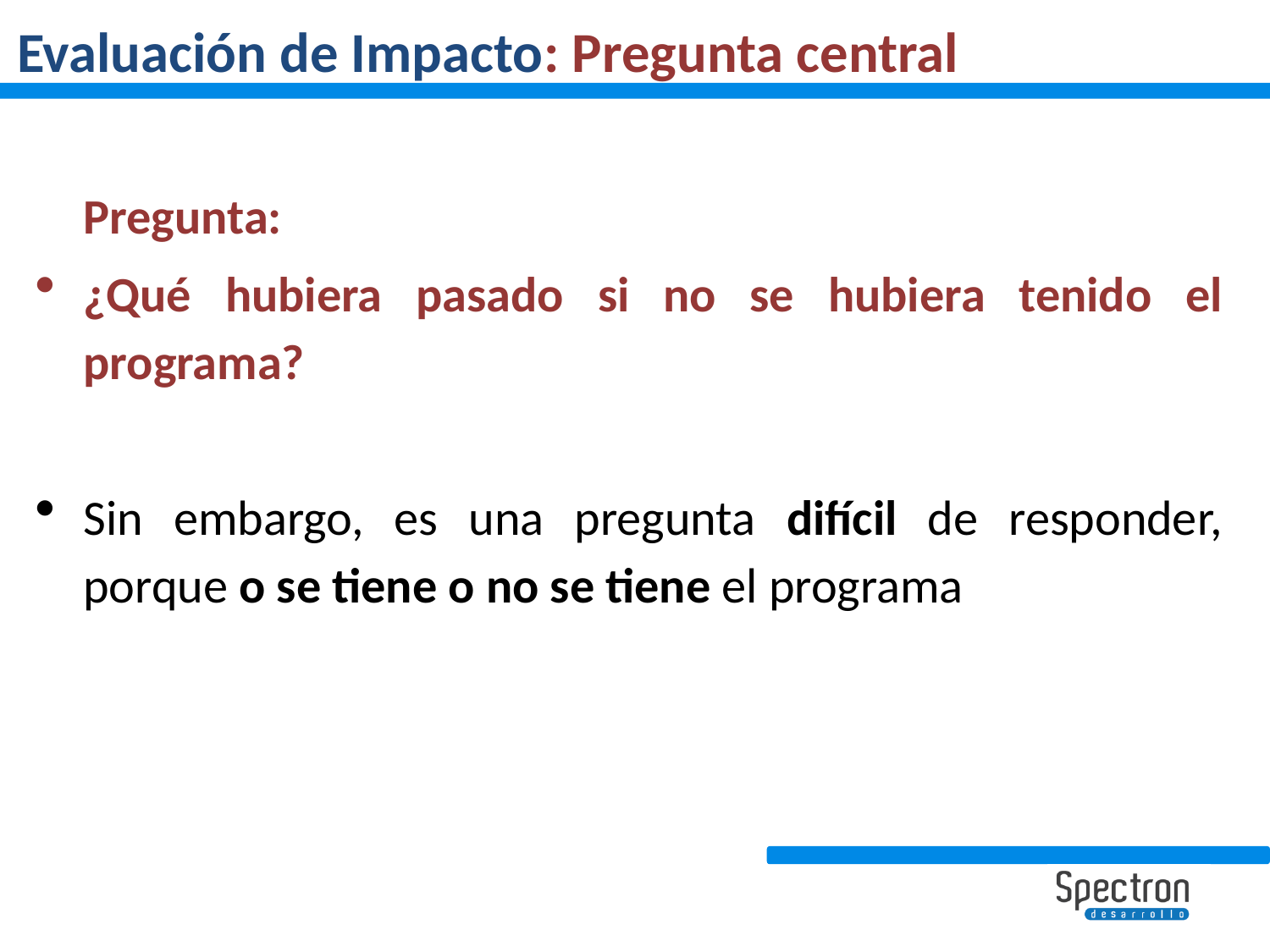

# Evaluación de Impacto: Pregunta central
	Pregunta:
¿Qué hubiera pasado si no se hubiera tenido el programa?

Sin embargo, es una pregunta difícil de responder, porque o se tiene o no se tiene el programa